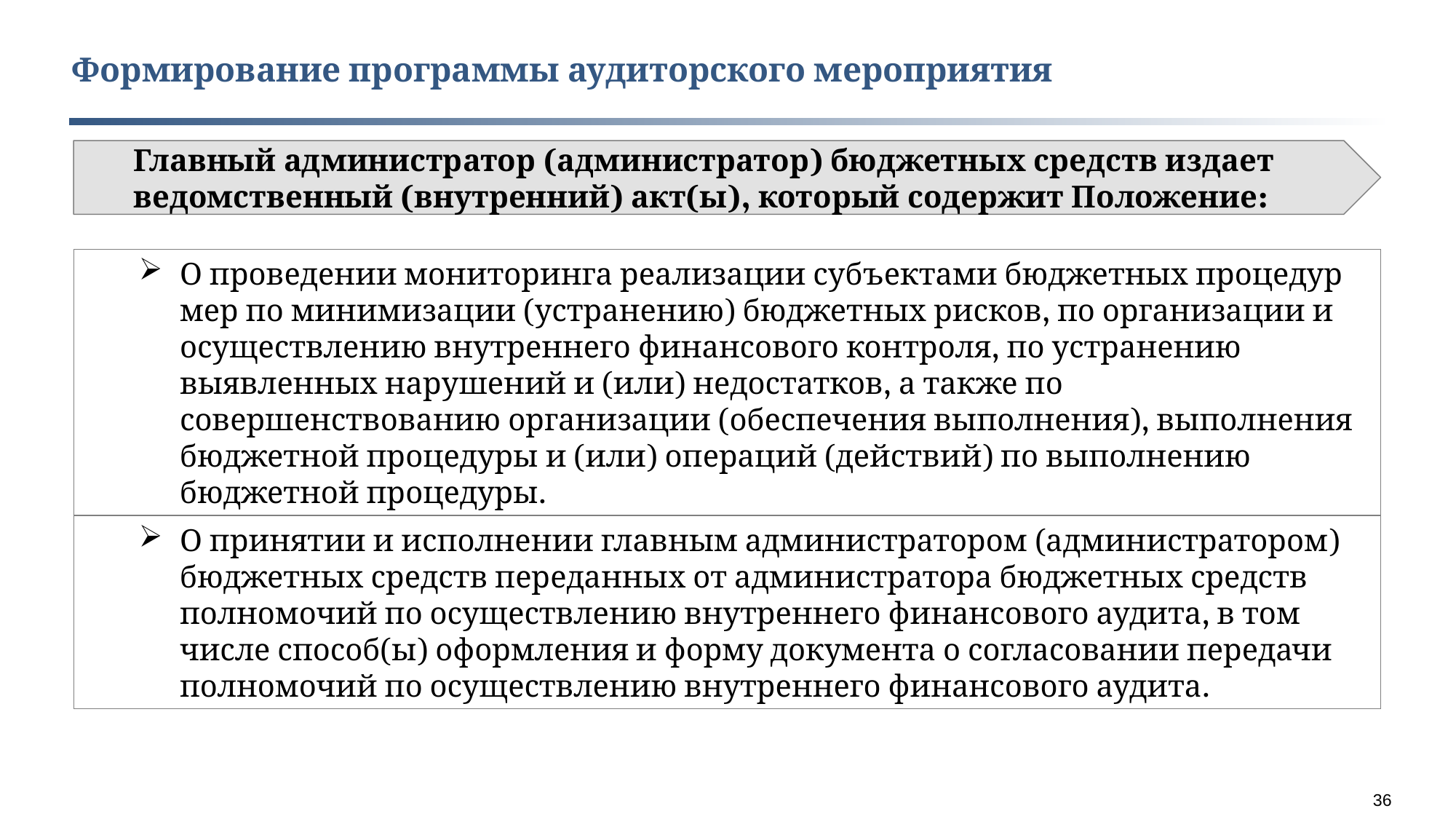

Формирование программы аудиторского мероприятия
Главный администратор (администратор) бюджетных средств издает ведомственный (внутренний) акт(ы), который содержит Положение:
О проведении мониторинга реализации субъектами бюджетных процедур мер по минимизации (устранению) бюджетных рисков, по организации и осуществлению внутреннего финансового контроля, по устранению выявленных нарушений и (или) недостатков, а также по совершенствованию организации (обеспечения выполнения), выполнения бюджетной процедуры и (или) операций (действий) по выполнению бюджетной процедуры.
О принятии и исполнении главным администратором (администратором) бюджетных средств переданных от администратора бюджетных средств полномочий по осуществлению внутреннего финансового аудита, в том числе способ(ы) оформления и форму документа о согласовании передачи полномочий по осуществлению внутреннего финансового аудита.